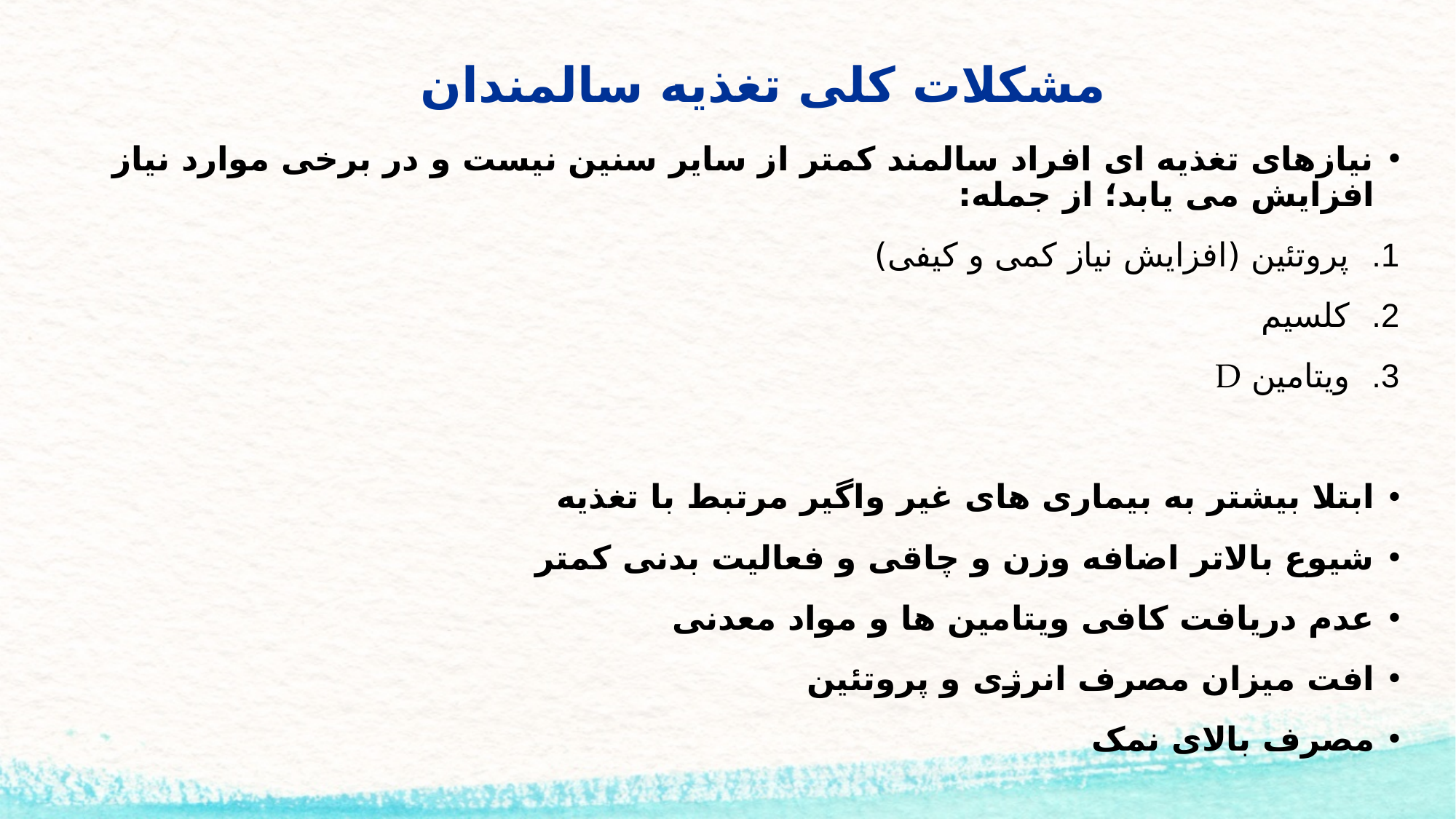

# مشکلات کلی تغذیه سالمندان
نیازهای تغذیه ای افراد سالمند کمتر از سایر سنین نیست و در برخی موارد نیاز افزایش می یابد؛ از جمله:
پروتئین (افزایش نیاز کمی و کیفی)
کلسیم
ویتامین D

ابتلا بیشتر به بیماری های غیر واگیر مرتبط با تغذیه
شیوع بالاتر اضافه وزن و چاقی و فعالیت بدنی کمتر
عدم دریافت کافی ویتامین ها و مواد معدنی
افت میزان مصرف انرژی و پروتئین
مصرف بالای نمک